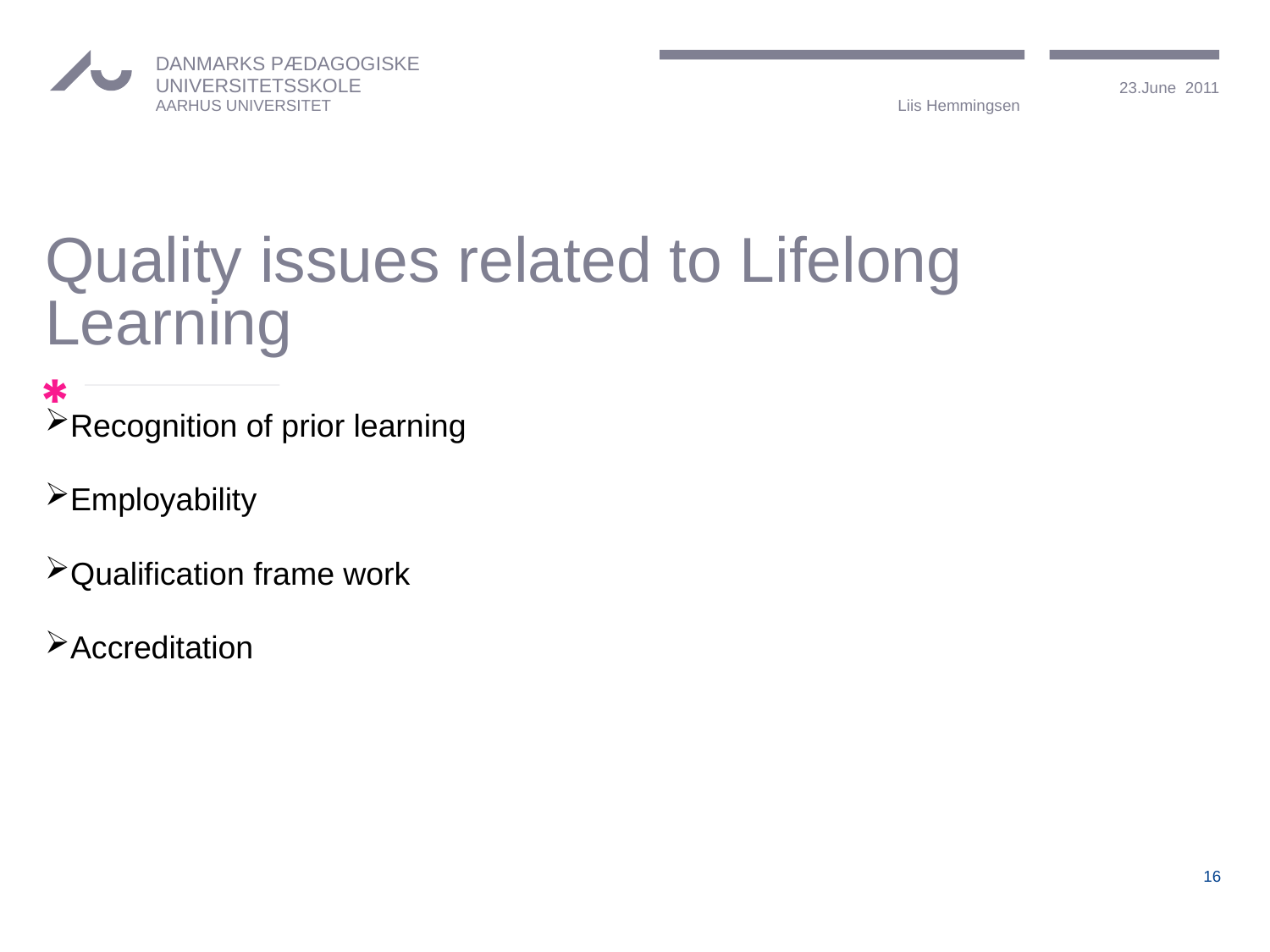

# Quality issues related to Lifelong Learning
Recognition of prior learning

Employability

Qualification frame work

Accreditation

16